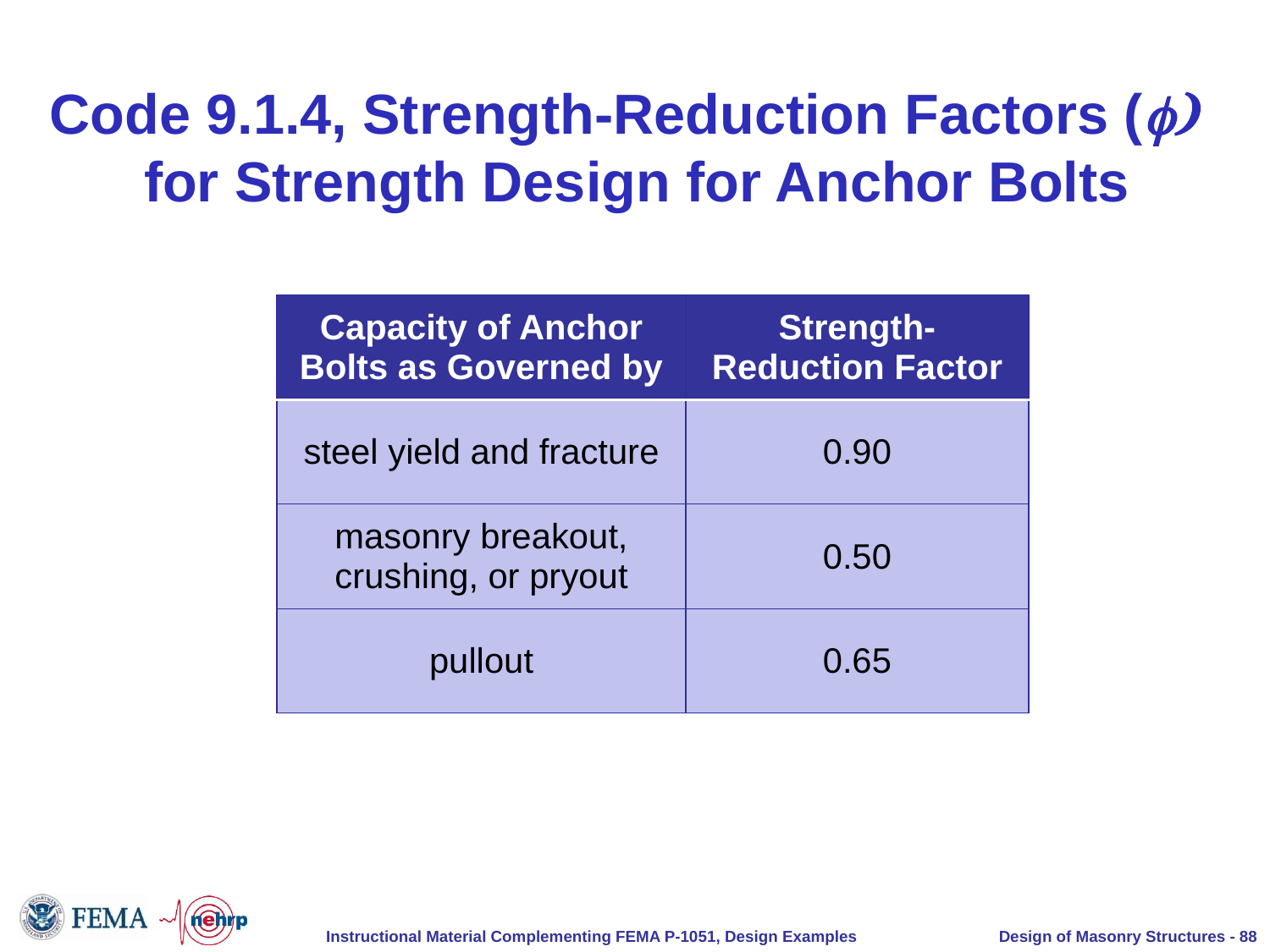

# Code 9.1.4, Strength-Reduction Factors (φ)  for Strength Design for Anchor Bolts
| Capacity of Anchor Bolts as Governed by | Strength-Reduction Factor |
| --- | --- |
| steel yield and fracture | 0.90 |
| masonry breakout, crushing, or pryout | 0.50 |
| pullout | 0.65 |
Design of Masonry Structures - 88
Instructional Material Complementing FEMA P-1051, Design Examples